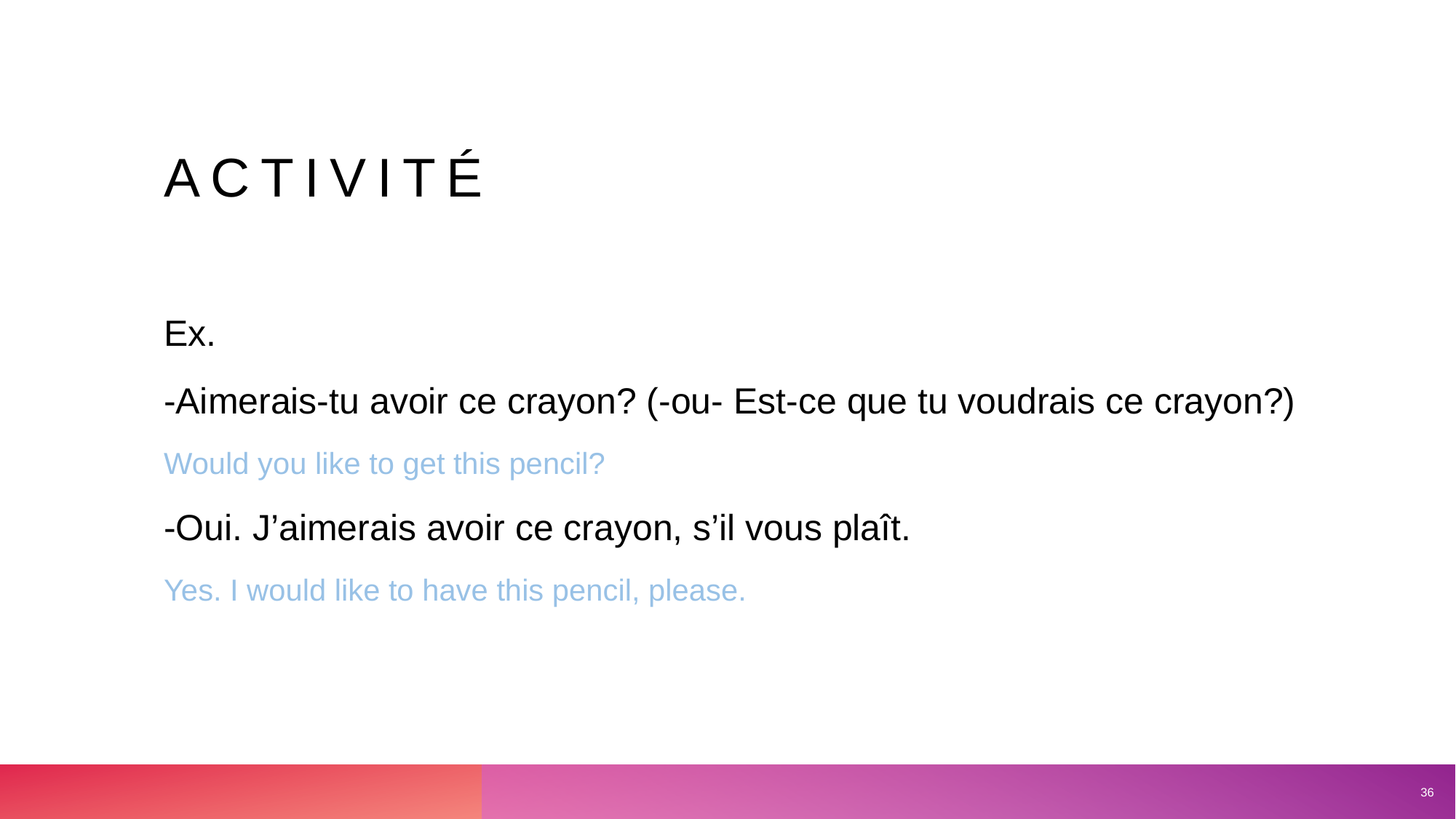

# Activité

Ex.
-Aimerais-tu avoir ce crayon? (-ou- Est-ce que tu voudrais ce crayon?)
Would you like to get this pencil?
-Oui. J’aimerais avoir ce crayon, s’il vous plaît.
Yes. I would like to have this pencil, please.

36